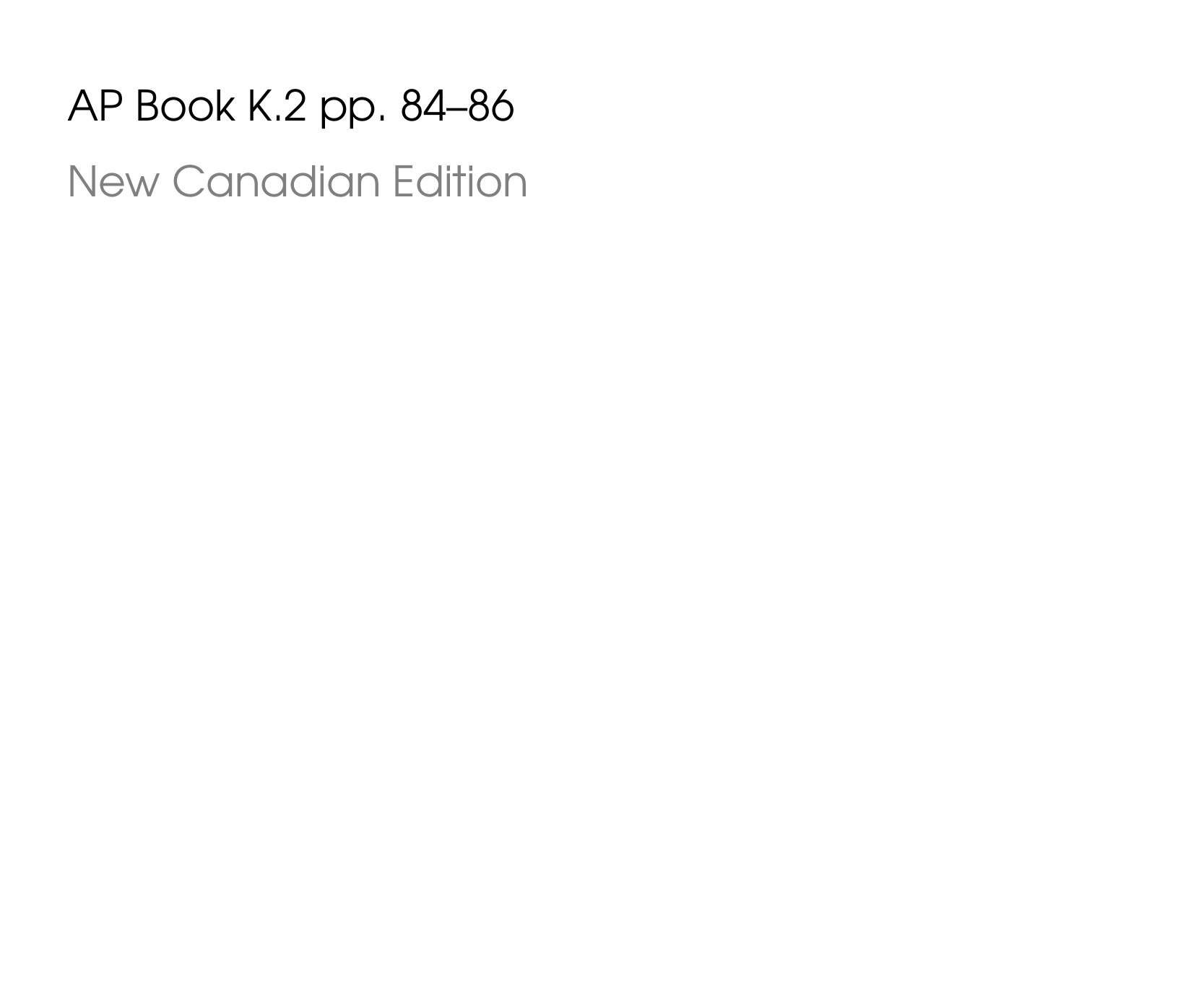

AP Book K.2 pp. 84–86
New Canadian Edition